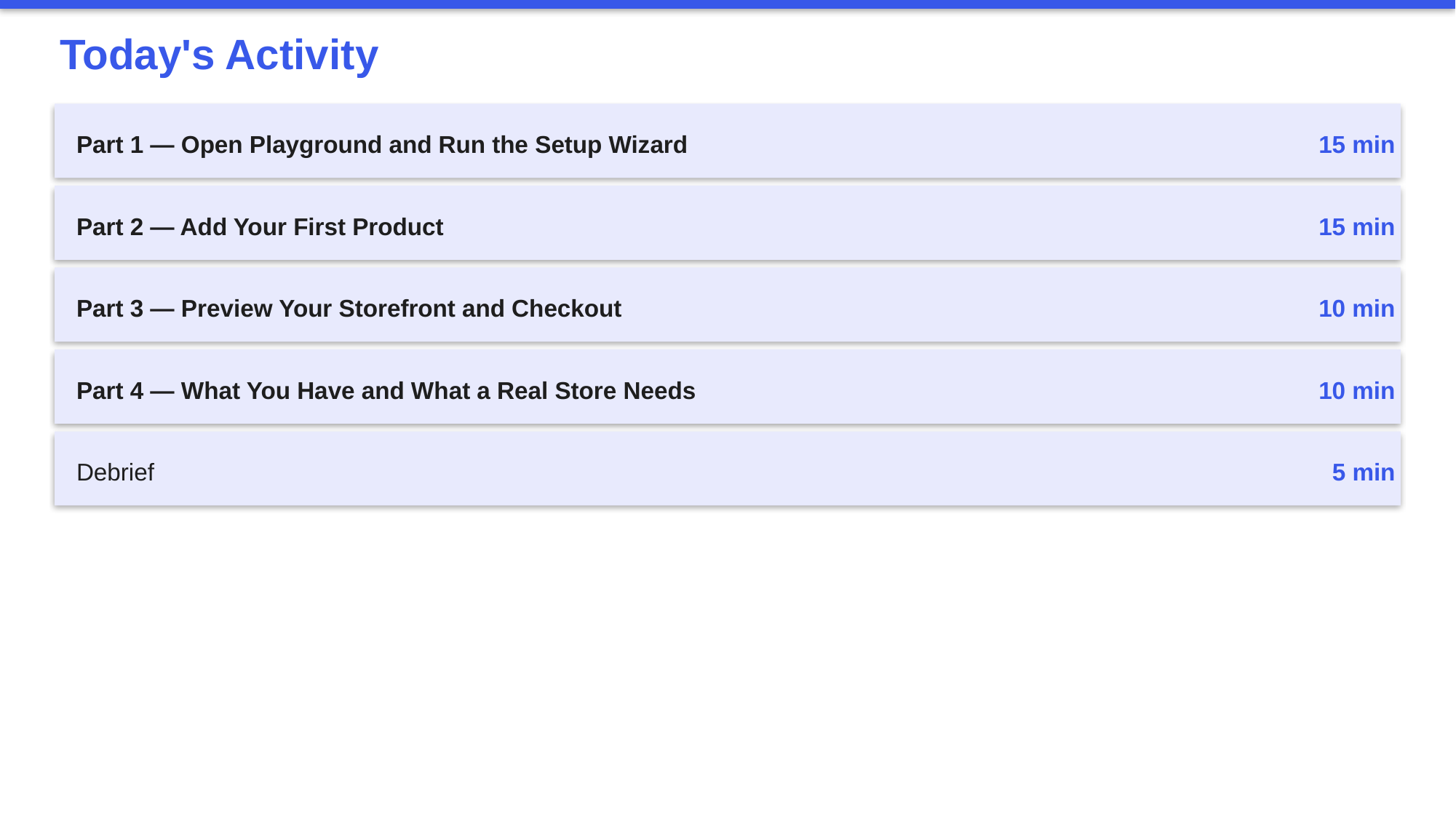

Today's Activity

Part 1 — Open Playground and Run the Setup Wizard
15 min

Part 2 — Add Your First Product
15 min

Part 3 — Preview Your Storefront and Checkout
10 min

Part 4 — What You Have and What a Real Store Needs
10 min

Debrief
 5 min